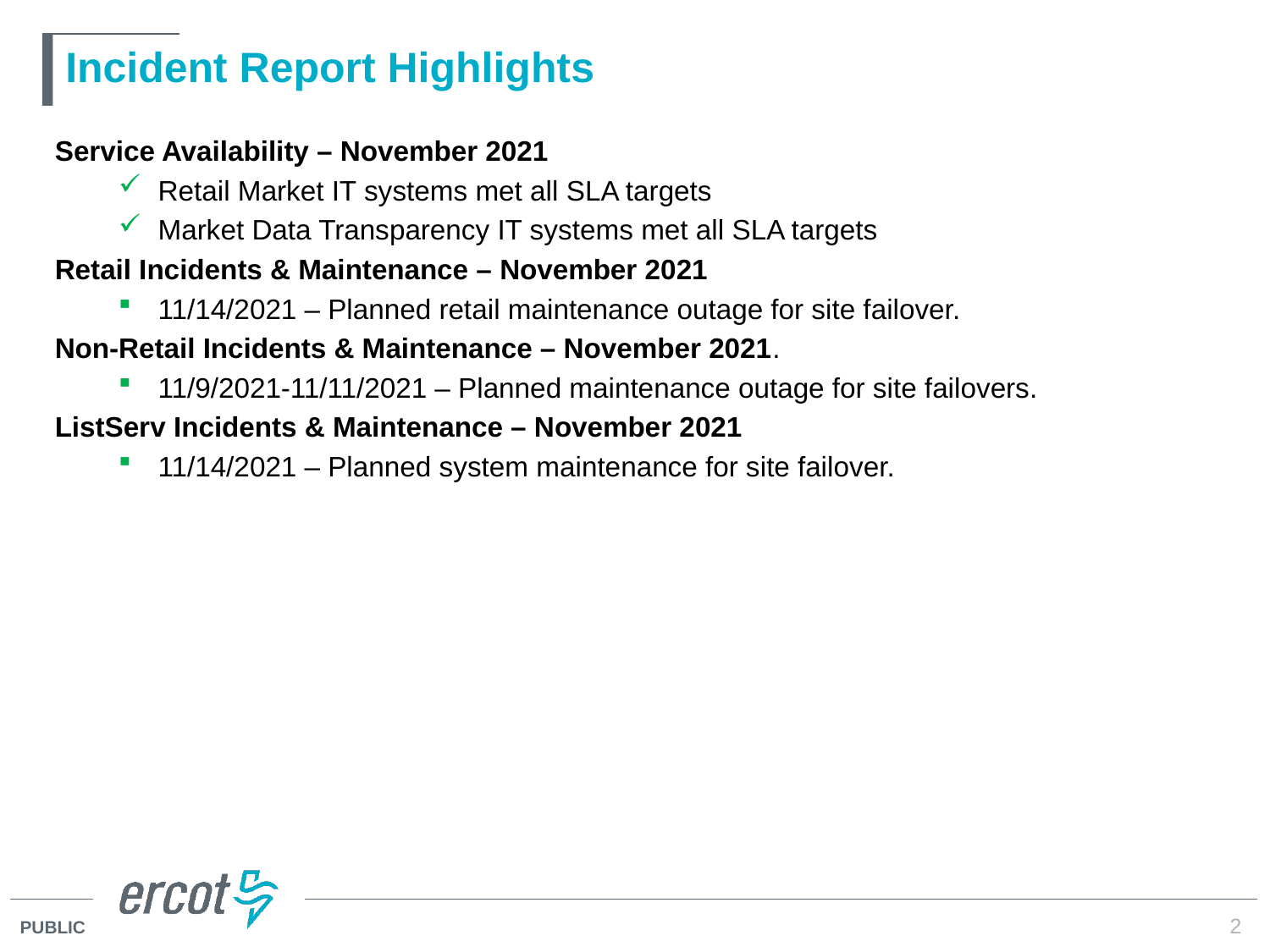

# Incident Report Highlights
Service Availability – November 2021
Retail Market IT systems met all SLA targets
Market Data Transparency IT systems met all SLA targets
Retail Incidents & Maintenance – November 2021
11/14/2021 – Planned retail maintenance outage for site failover.
Non-Retail Incidents & Maintenance – November 2021.
11/9/2021-11/11/2021 – Planned maintenance outage for site failovers.
ListServ Incidents & Maintenance – November 2021
11/14/2021 – Planned system maintenance for site failover.

2